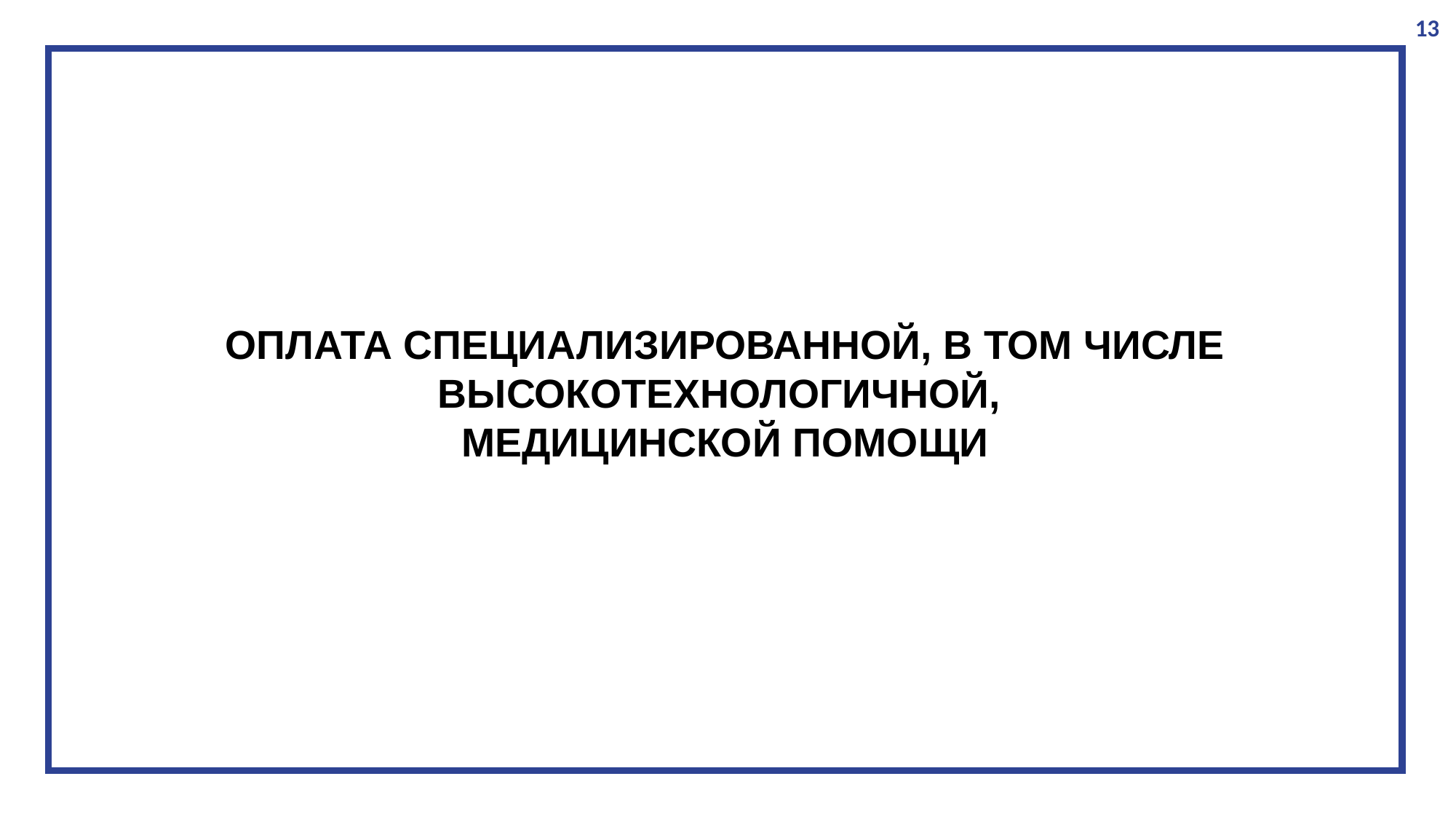

13

ОПЛАТА СПЕЦИАЛИЗИРОВАННОЙ, В ТОМ ЧИСЛЕ ВЫСОКОТЕХНОЛОГИЧНОЙ,
МЕДИЦИНСКОЙ ПОМОЩИ
13